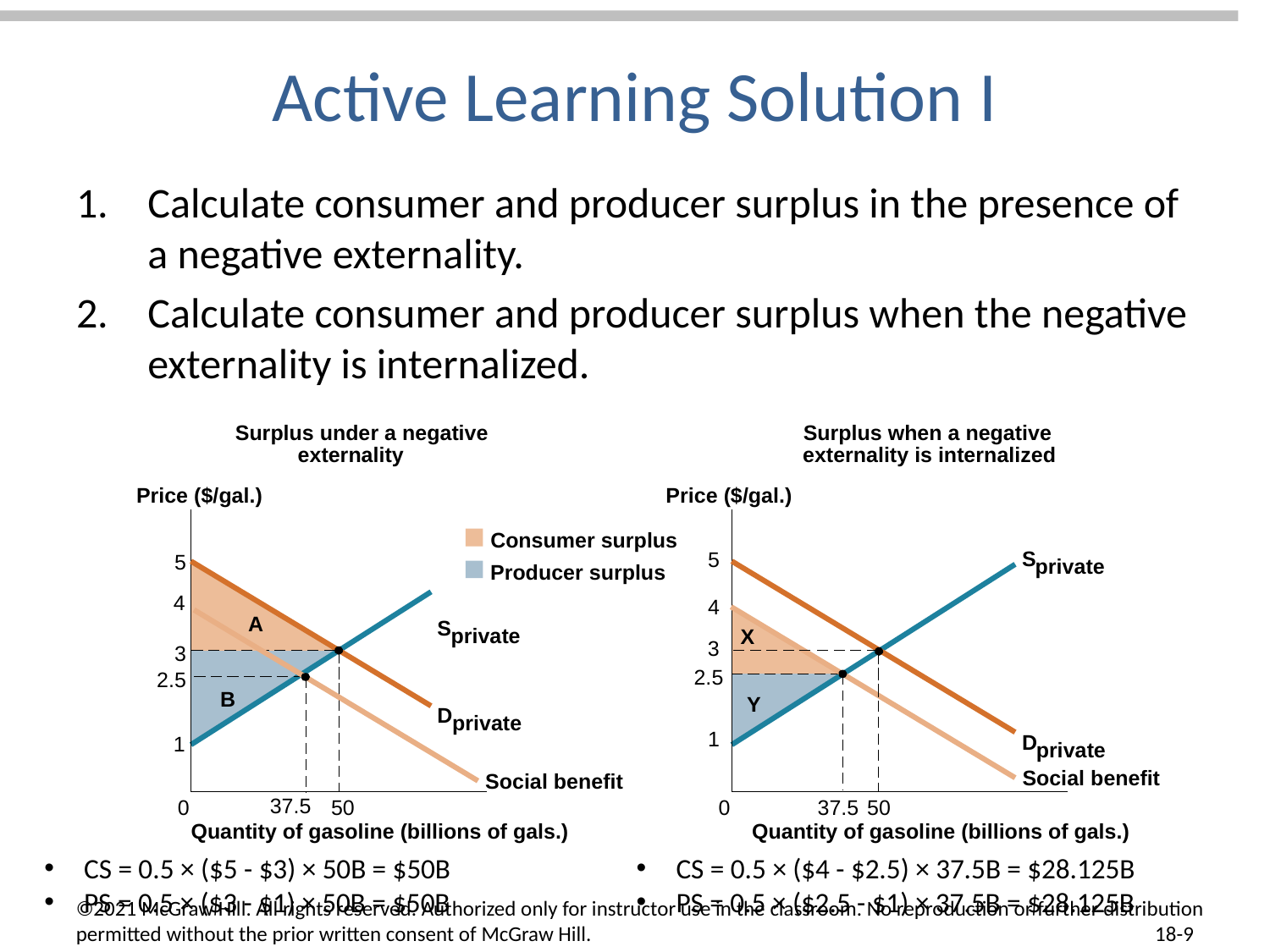

# Active Learning Solution I
Calculate consumer and producer surplus in the presence of a negative externality.
Calculate consumer and producer surplus when the negative externality is internalized.
Surplus under a negative
externality
Price ($/gal.)

S
private
3

D
private

0
50
Surplus when a negative
externality is internalized
Price ($/gal.)

S
private

D
private

0
Quantity of gasoline (billions of gals.)

Consumer surplus

A
5
5
Producer surplus

B

4
4

2.5

Social benefit

37.5

X

Y

2.5

Social benefit

3

1
1
37.5
50
Quantity of gasoline (billions of gals.)
CS = 0.5 × ($5 - $3) × 50B = $50B
PS = 0.5 × ($3 - $1) × 50B = $50B
CS = 0.5 × ($4 - $2.5) × 37.5B = $28.125B
PS = 0.5 × ($2.5 - $1) × 37.5B = $28.125B